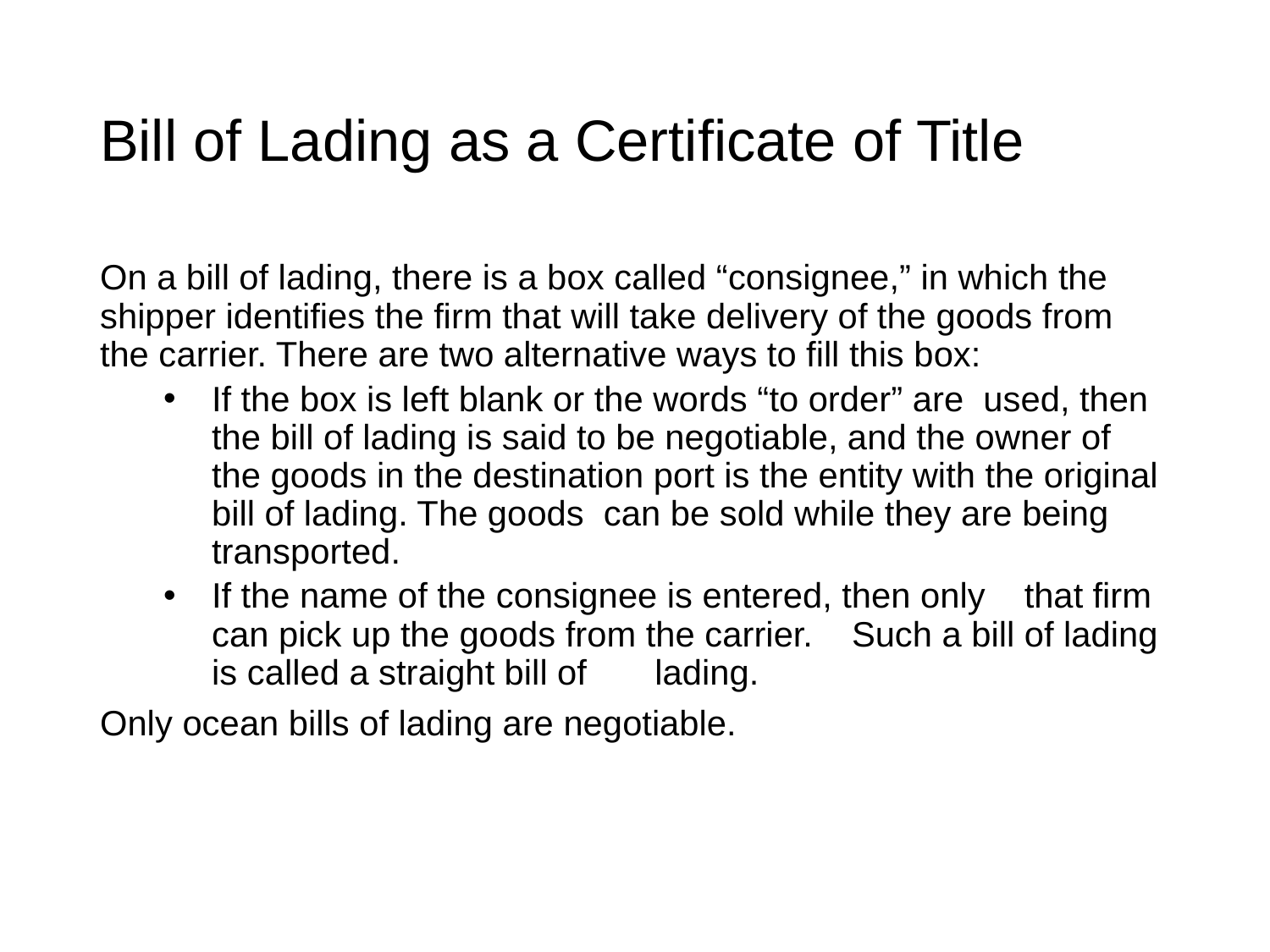

# Bill of Lading as a Certificate of Title
On a bill of lading, there is a box called “consignee,” in which the shipper identifies the firm that will take delivery of the goods from the carrier. There are two alternative ways to fill this box:
If the box is left blank or the words “to order” are  used, then the bill of lading is said to be negotiable, and the owner of the goods in the destination port is the entity with the original bill of lading. The goods  can be sold while they are being transported.
If the name of the consignee is entered, then only    that firm can pick up the goods from the carrier.    Such a bill of lading is called a straight bill of       lading.
Only ocean bills of lading are negotiable.